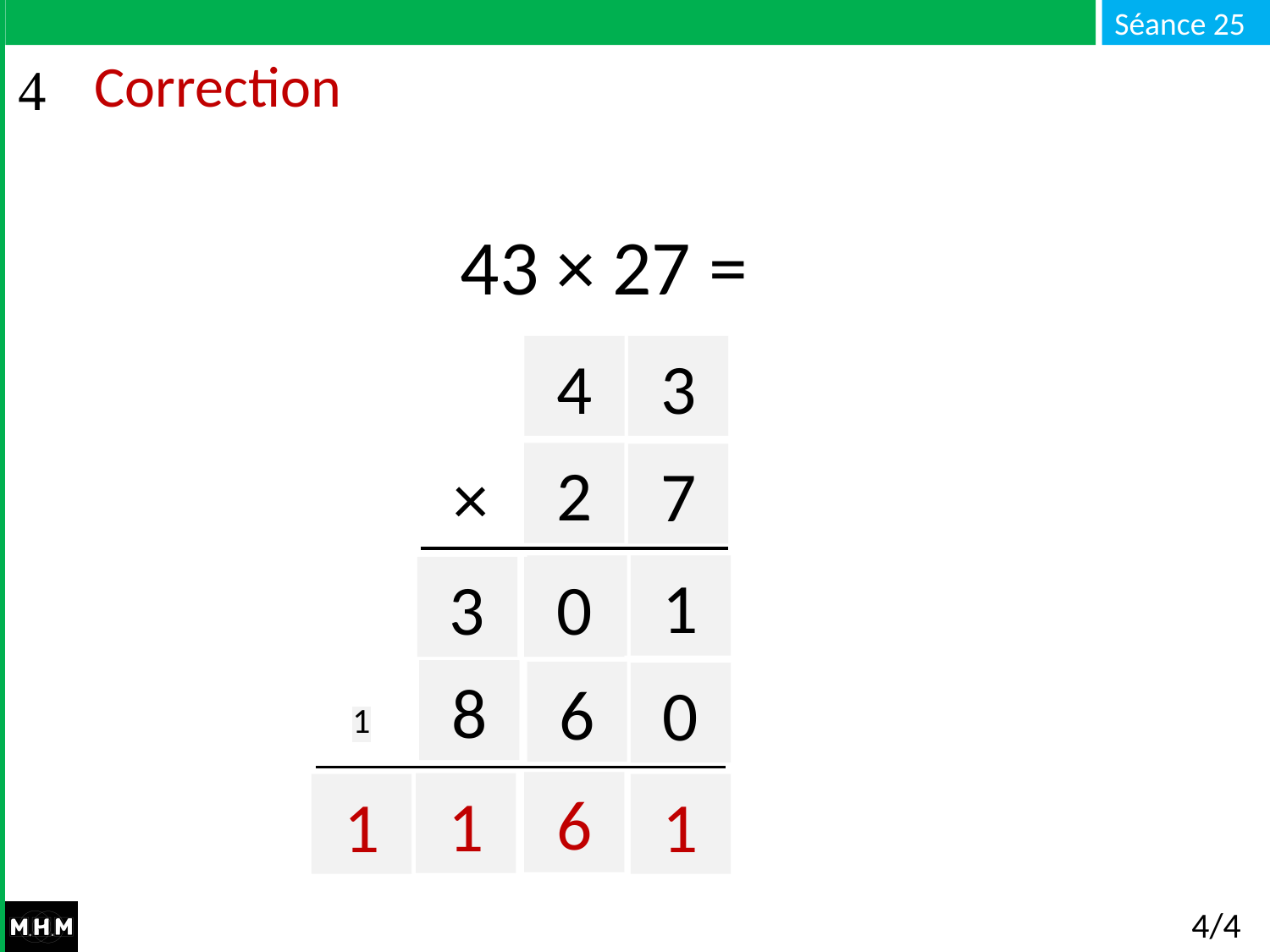

# Correction
 43 × 27 =
4
3
×
2
7
2
1
3
0
8
1
6
0
1
6
1
1
1
4/4